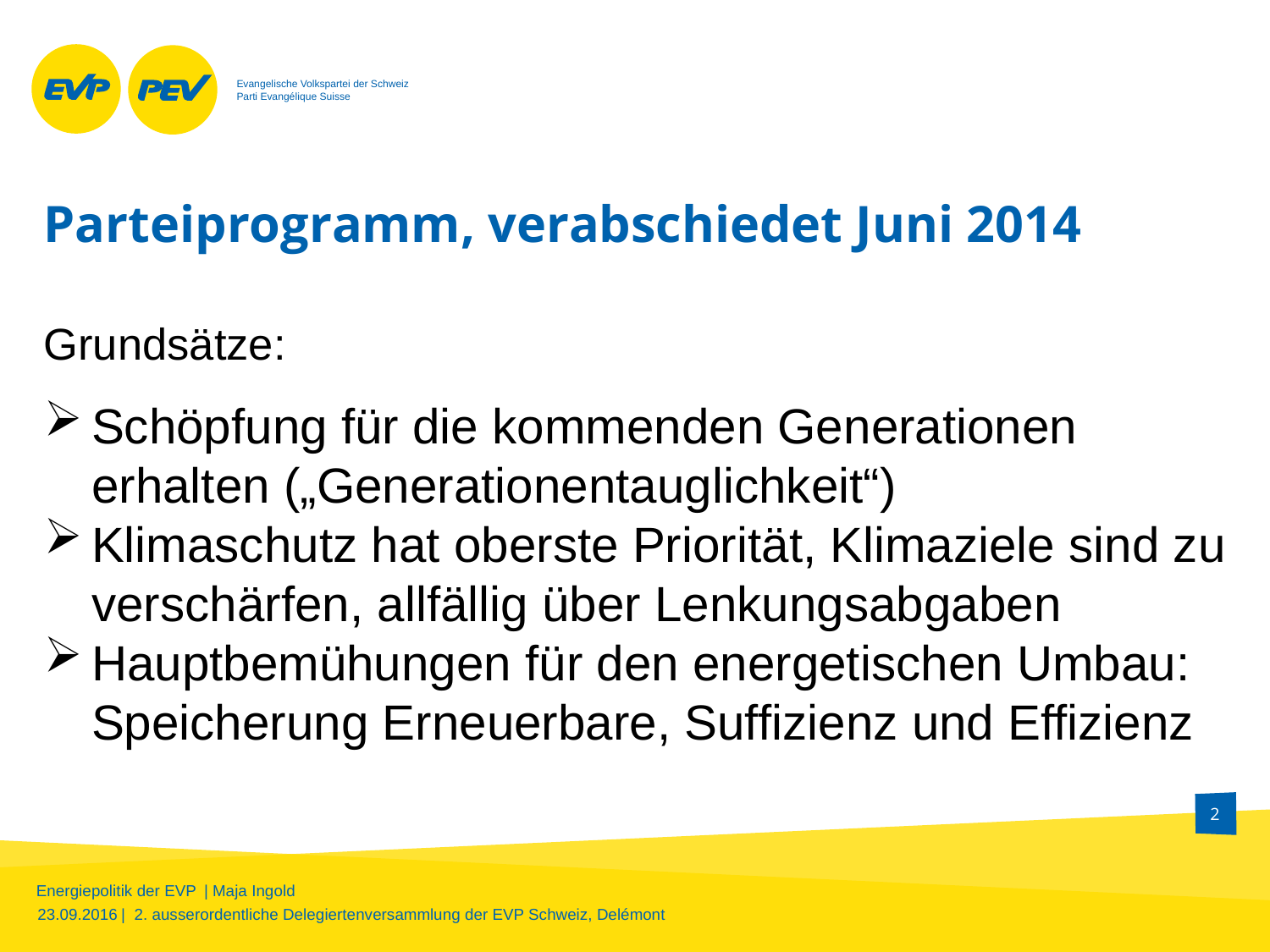

# Parteiprogramm, verabschiedet Juni 2014

Grundsätze:

Schöpfung für die kommenden Generationen erhalten („Generationentauglichkeit“)
Klimaschutz hat oberste Priorität, Klimaziele sind zu verschärfen, allfällig über Lenkungsabgaben
Hauptbemühungen für den energetischen Umbau: Speicherung Erneuerbare, Suffizienz und Effizienz
2
23.09.2016